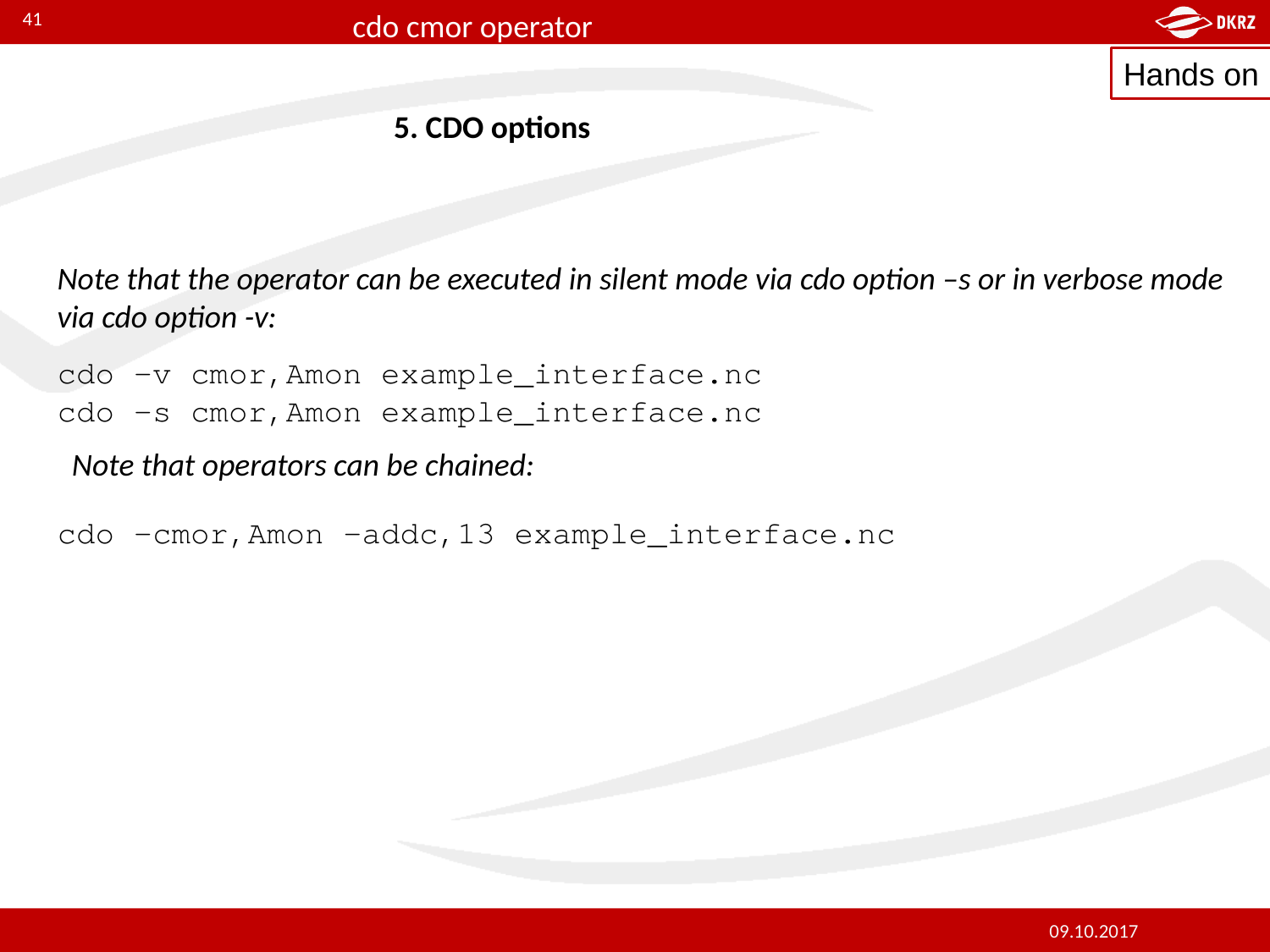

41
5. CDO options

Note that the operator can be executed in silent mode via cdo option –s or in verbose mode via cdo option -v:
cdo –v cmor,Amon example_interface.nc
cdo –s cmor,Amon example_interface.nc
Note that operators can be chained:
cdo –cmor,Amon –addc,13 example_interface.nc
09.10.2017